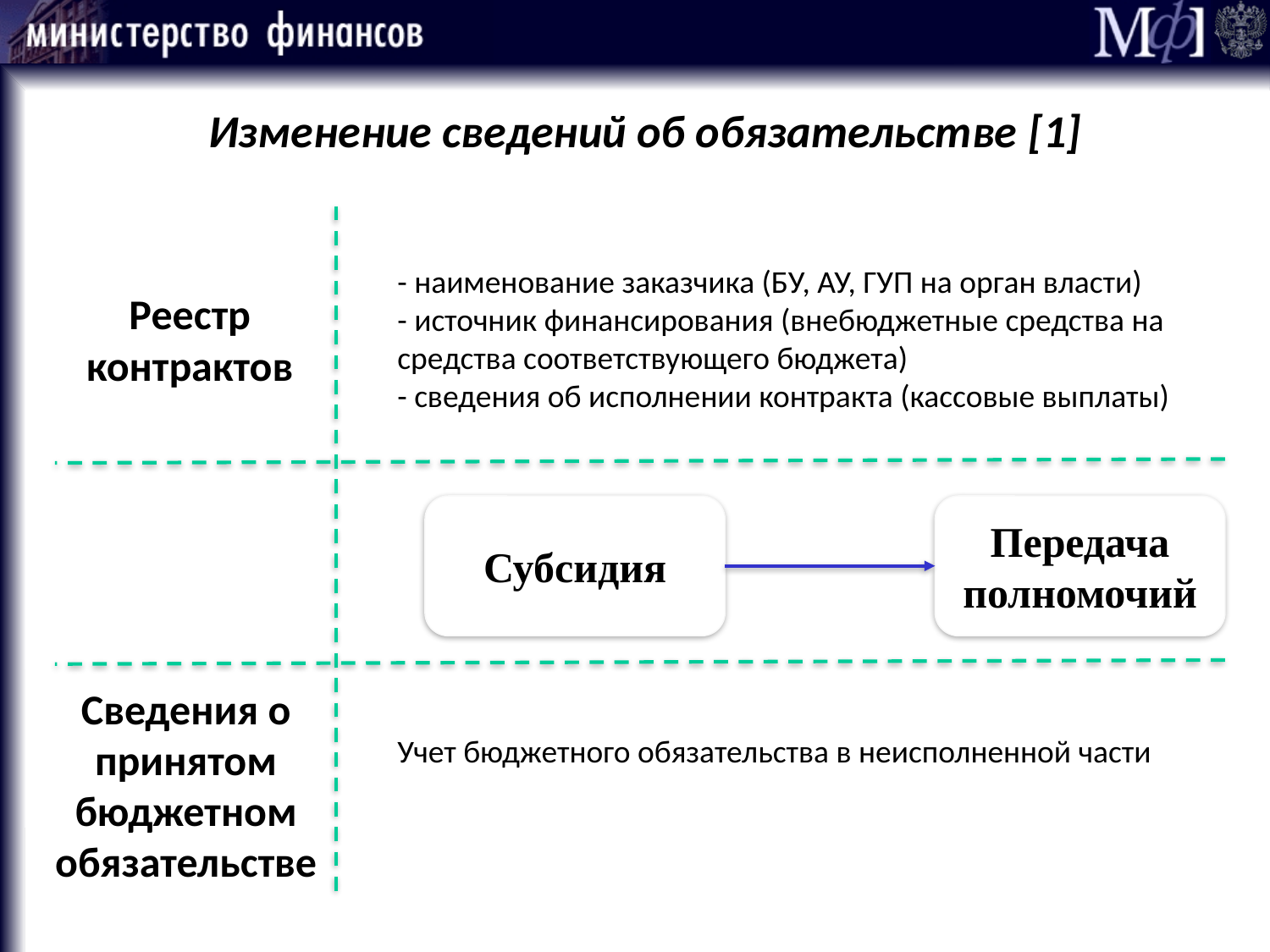

Изменение сведений об обязательстве [1]
- наименование заказчика (БУ, АУ, ГУП на орган власти)
- источник финансирования (внебюджетные средства на средства соответствующего бюджета)
- сведения об исполнении контракта (кассовые выплаты)
Реестр контрактов
Субсидия
Передача полномочий
Сведения о принятом бюджетном обязательстве
Учет бюджетного обязательства в неисполненной части